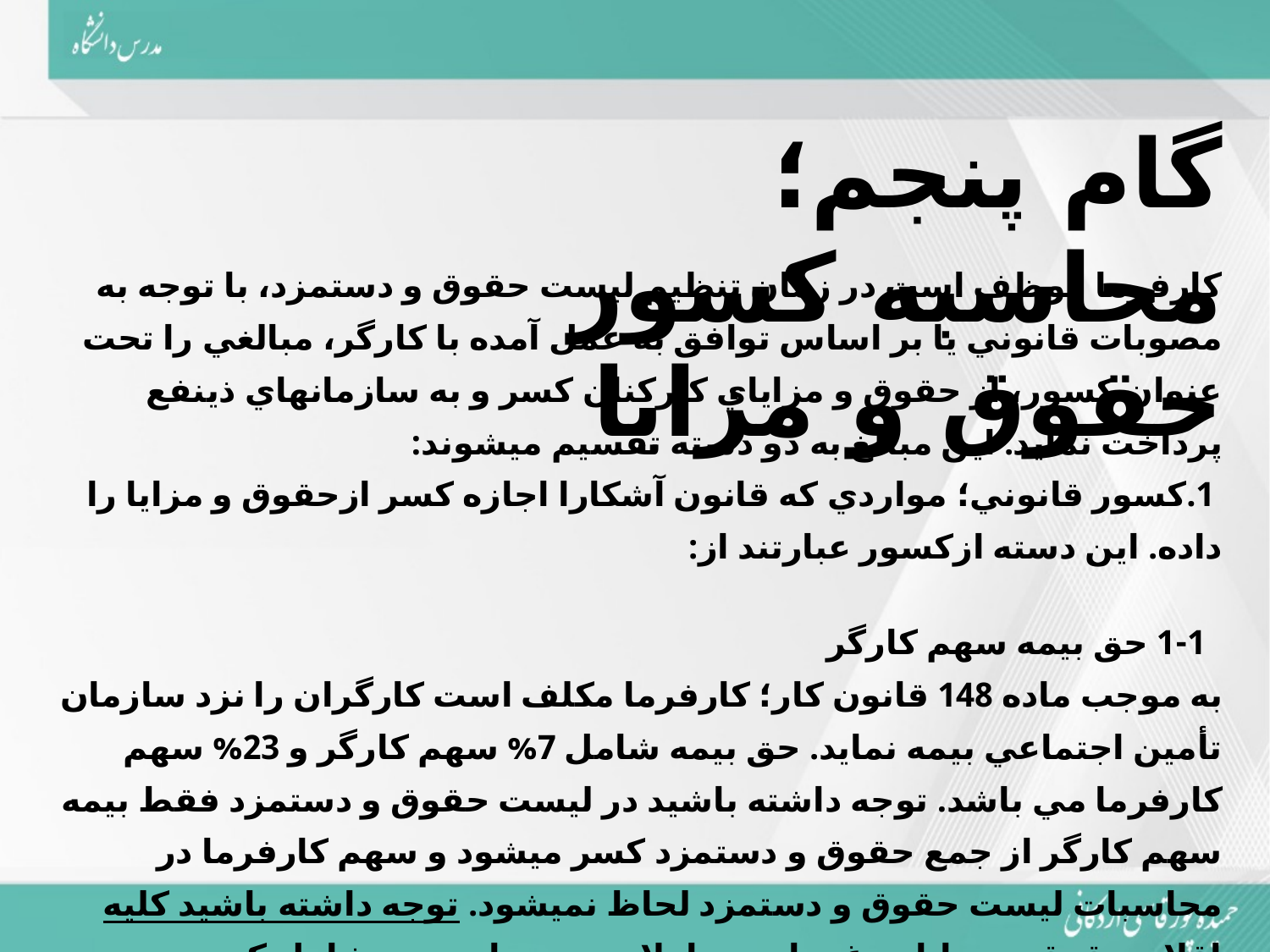

گام پنجم؛ محاسبه کسور حقوق و مزايا
کارفرما موظف است در زمان تنظيم ليست حقوق و دستمزد، با توجه به مصوبات قانوني يا بر اساس توافق به عمل آمده با کارگر، مبالغي را تحت عنوان کسور، از حقوق و مزاياي کارکنان کسر و به سازمانهاي ذينفع پرداخت نمايد. اين مبالغ به دو دسته تقسيم مي­شوند:
 1.کسور قانوني؛ مواردي که قانون آشکارا اجازه کسر ازحقوق و مزايا را داده. اين دسته ازکسور عبارتند از:

  1-1 حق بيمه سهم کارگر
به موجب ماده 148 قانون کار؛ کارفرما مکلف است کارگران را نزد سازمان تأمين اجتماعي بيمه نمايد. حق بيمه شامل 7% سهم کارگر و 23% سهم کارفرما مي باشد. توجه داشته باشيد در ليست حقوق و دستمزد فقط بيمه سهم کارگر از جمع حقوق و دستمزد کسر مي­شود و سهم کارفرما در محاسبات ليست حقوق و دستمزد لحاظ نمي­شود. توجه داشته باشيد کليه اقلام حقوق و مزايا به غير از حق اولاد و حق ماموريت شامل کسر حق بيمه مي­باشند.